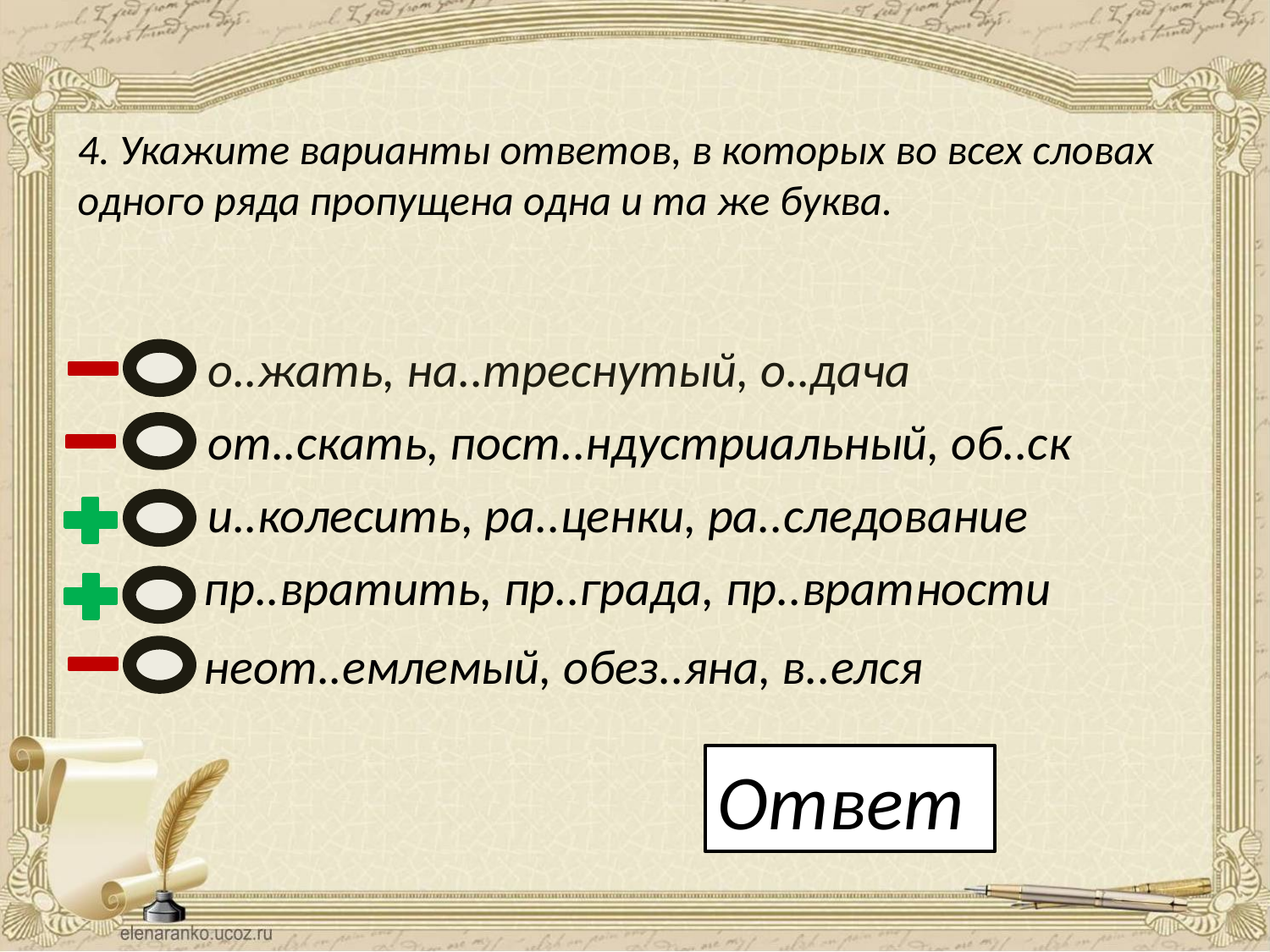

4. Укажите варианты ответов, в которых во всех словах одного ряда пропущена одна и та же буква.
о..жать, на..треснутый, o..дача

от..скать, пост..ндустриальный, об..ск

и..колесить, ра..ценки, ра..следование

пр..вратить, пр..града, пр..вратности

неот..емлемый, обез..яна, в..елся

Ответ